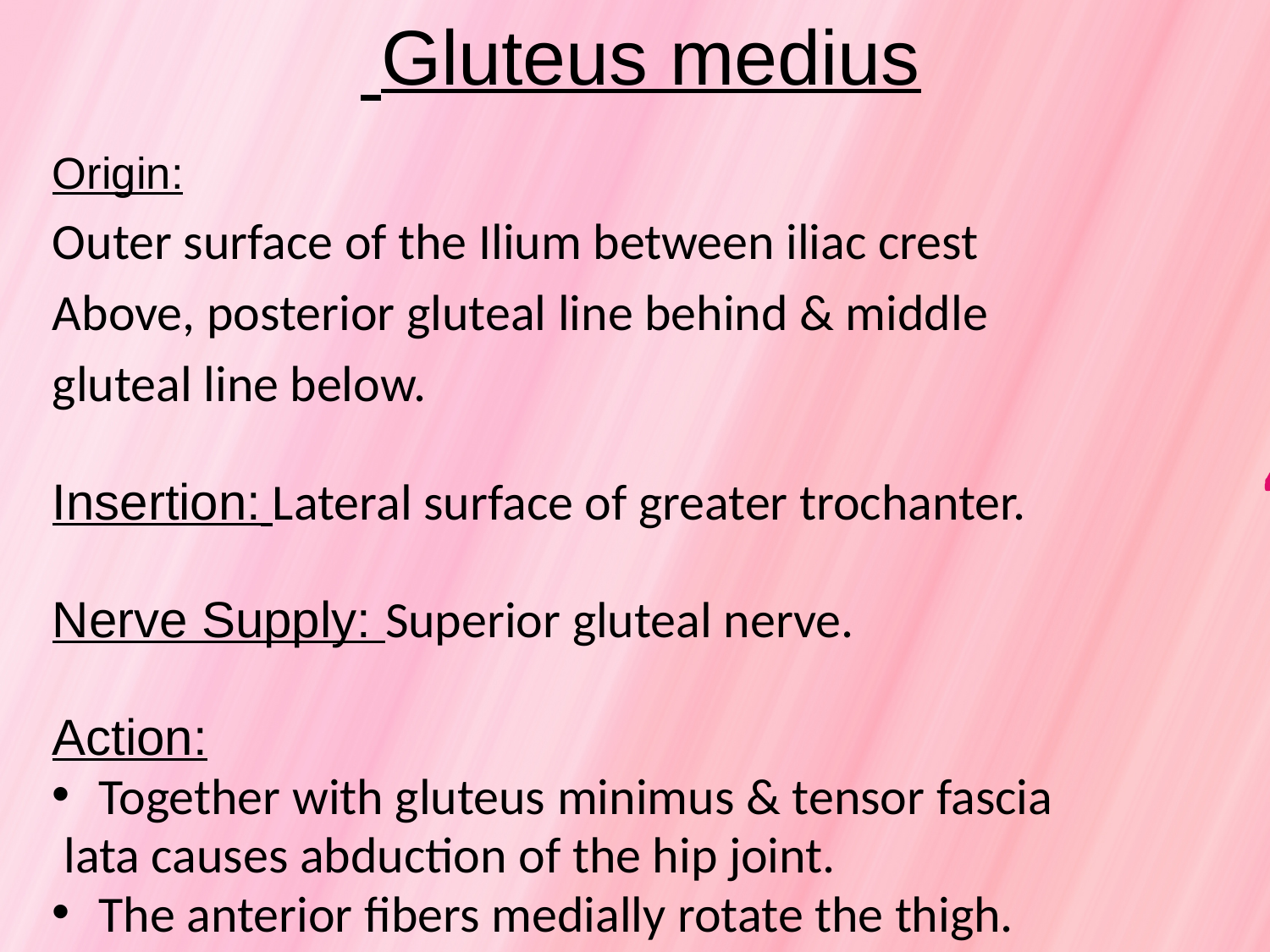

# Gluteus medius
Origin:
Outer surface of the Ilium between iliac crest
Above, posterior gluteal line behind & middle
gluteal line below.

Insertion: Lateral surface of greater trochanter.

Nerve Supply: Superior gluteal nerve.

Action:
Together with gluteus minimus & tensor fascia
 lata causes abduction of the hip joint.
The anterior fibers medially rotate the thigh.